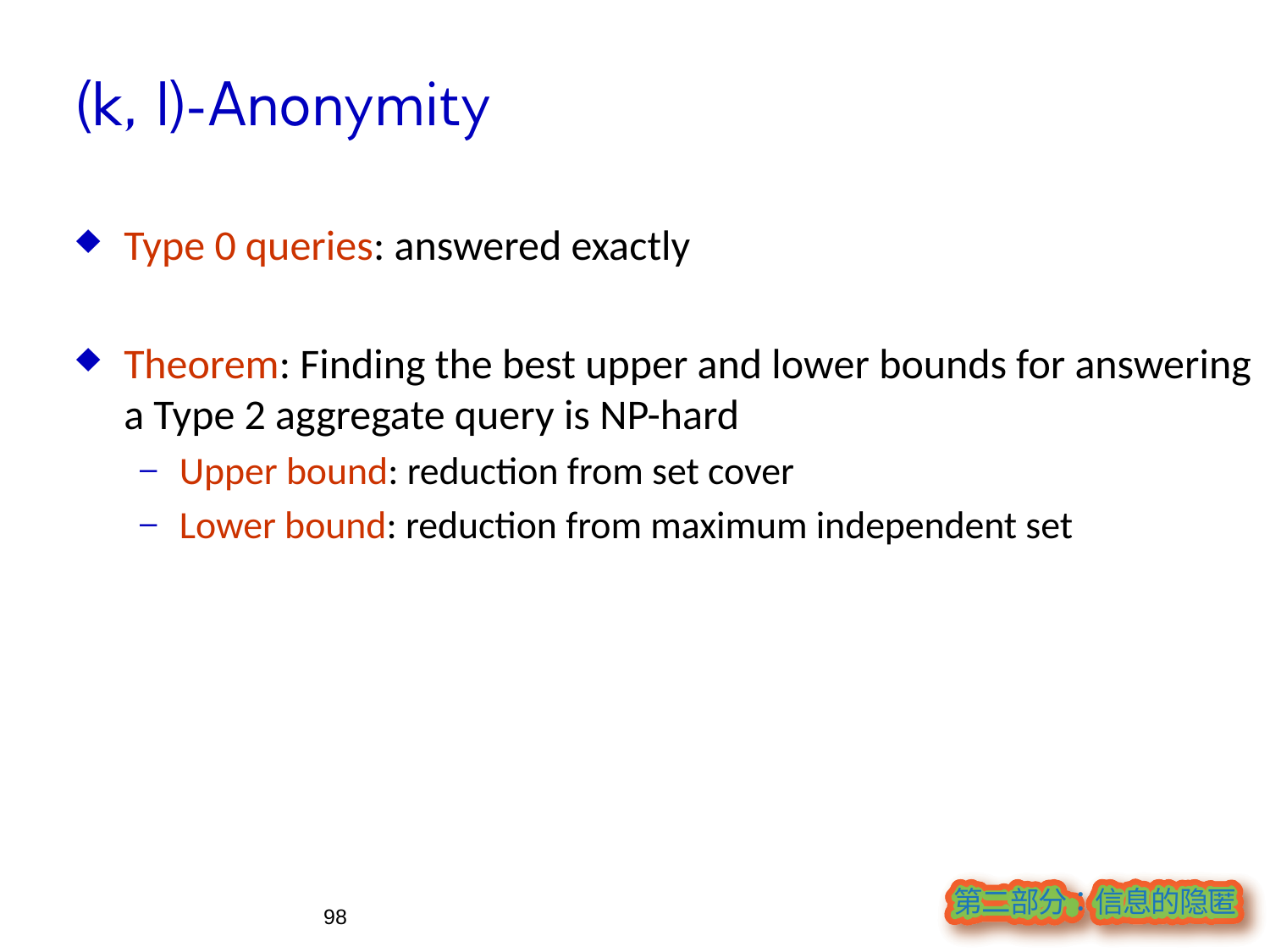

(k, l)-Anonymity
Type 0 queries: answered exactly

Theorem: Finding the best upper and lower bounds for answering a Type 2 aggregate query is NP-hard
Upper bound: reduction from set cover
Lower bound: reduction from maximum independent set

98